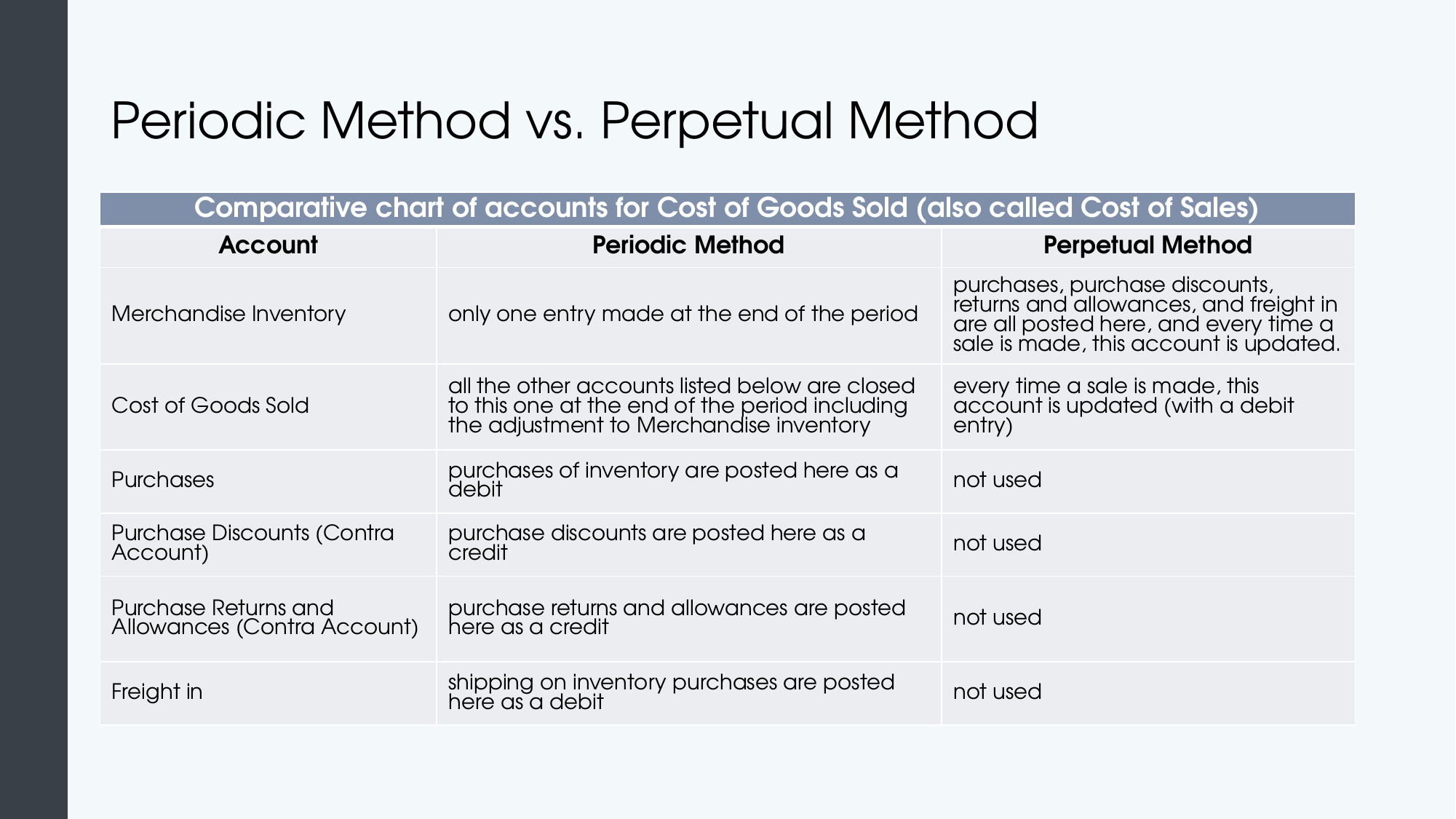

# Periodic Method vs. Perpetual Method
| Comparative chart of accounts for Cost of Goods Sold (also called Cost of Sales) |  |  |
| --- | --- | --- |
| Account | Periodic Method | Perpetual Method |
| Merchandise Inventory | only one entry made at the end of the period | purchases, purchase discounts, returns and allowances, and freight in are all posted here, and every time a sale is made, this account is updated. |
| Cost of Goods Sold | all the other accounts listed below are closed to this one at the end of the period including the adjustment to Merchandise inventory | every time a sale is made, this account is updated (with a debit entry) |
| Purchases | purchases of inventory are posted here as a debit | not used |
| Purchase Discounts (Contra Account) | purchase discounts are posted here as a credit | not used |
| Purchase Returns and Allowances (Contra Account) | purchase returns and allowances are posted here as a credit | not used |
| Freight in | shipping on inventory purchases are posted here as a debit | not used |